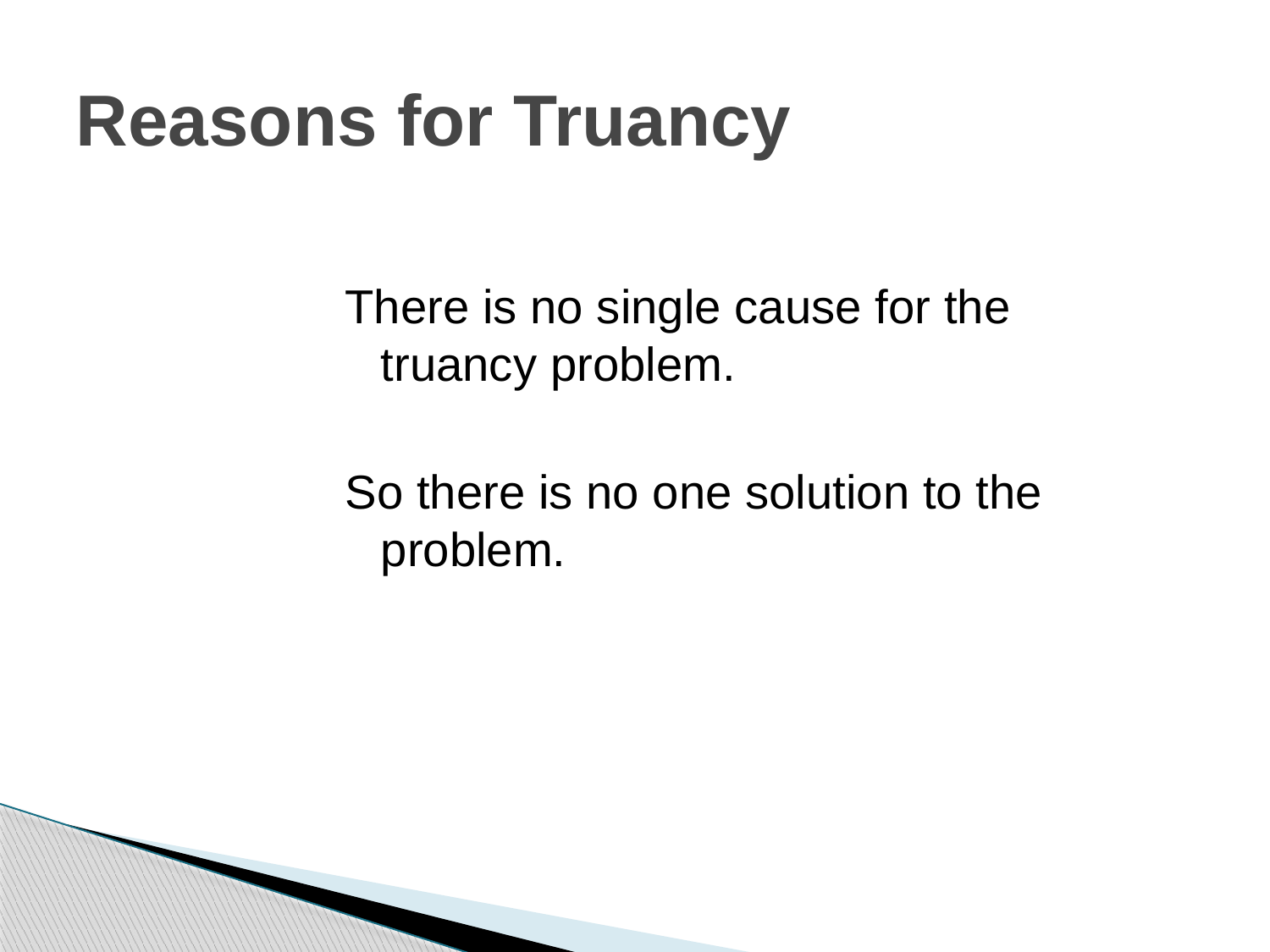

# Reasons for Truancy

There is no single cause for the truancy problem.

So there is no one solution to the problem.